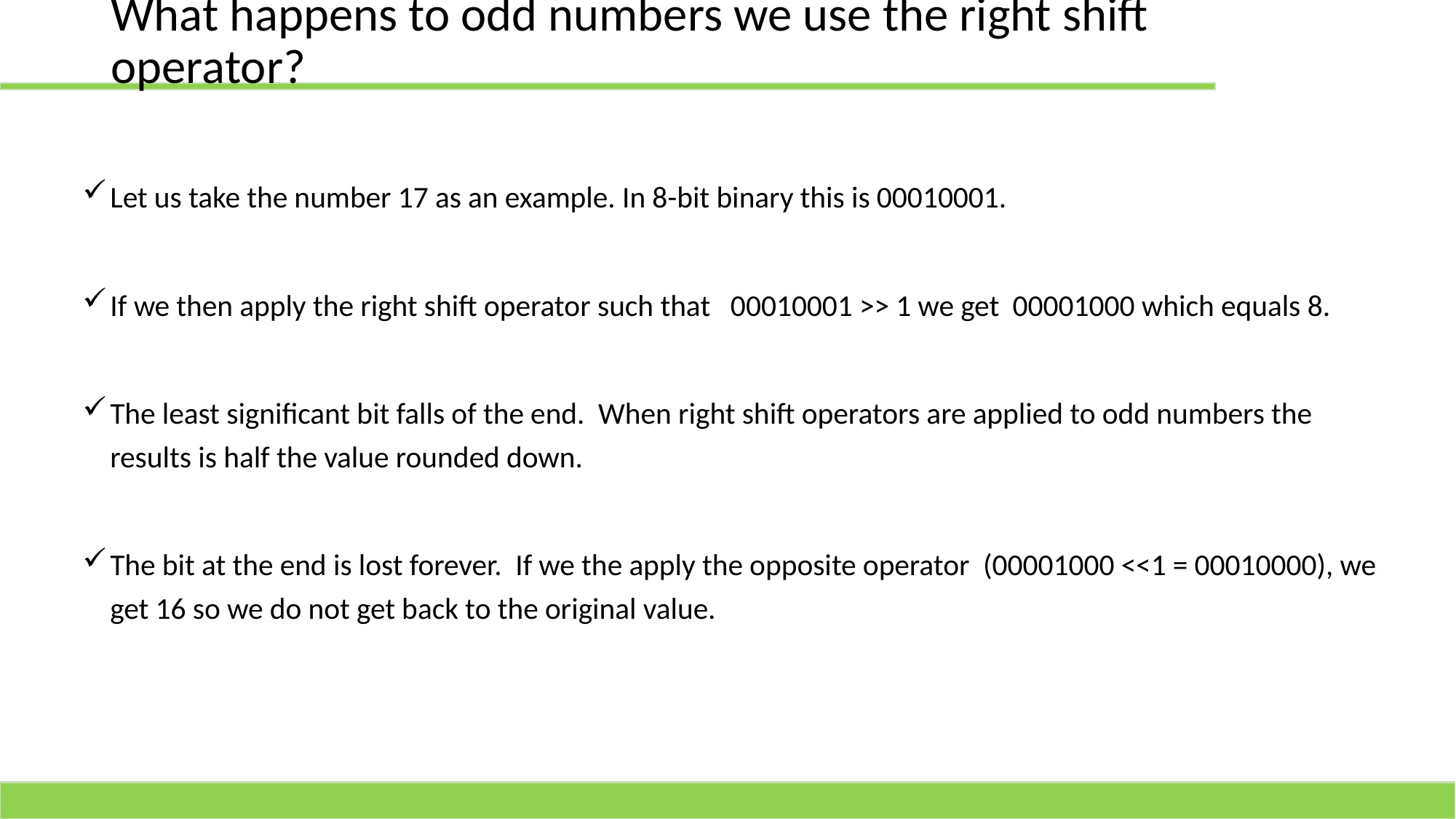

# What happens to odd numbers we use the right shift operator?

Let us take the number 17 as an example. In 8-bit binary this is 00010001.

If we then apply the right shift operator such that   00010001 >> 1 we get  00001000 which equals 8.

The least significant bit falls of the end.  When right shift operators are applied to odd numbers the results is half the value rounded down.

The bit at the end is lost forever.  If we the apply the opposite operator  (00001000 <<1 = 00010000), we get 16 so we do not get back to the original value.